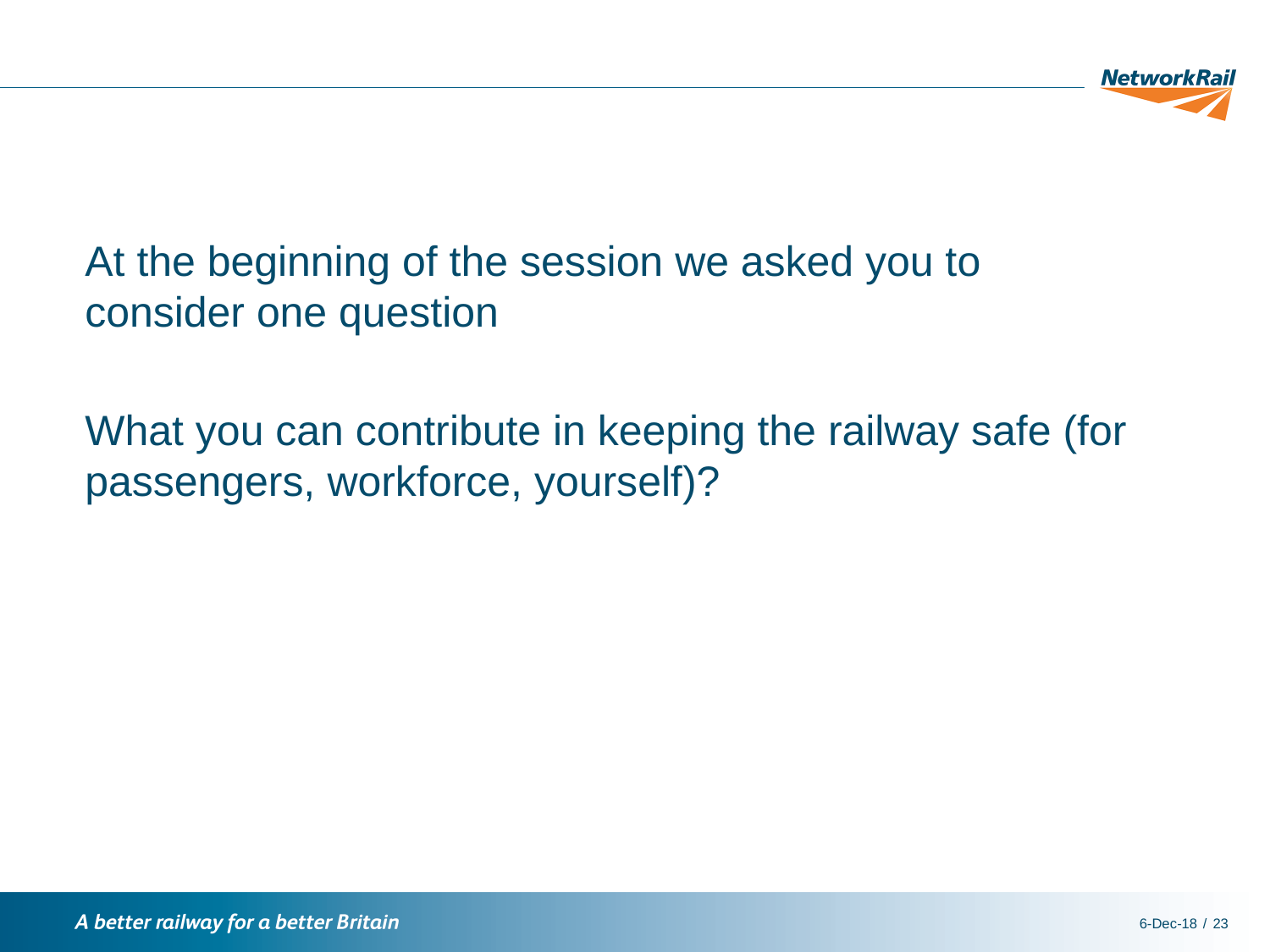

At the beginning of the session we asked you to consider one question

What you can contribute in keeping the railway safe (for passengers, workforce, yourself)?
6-Dec-18
23